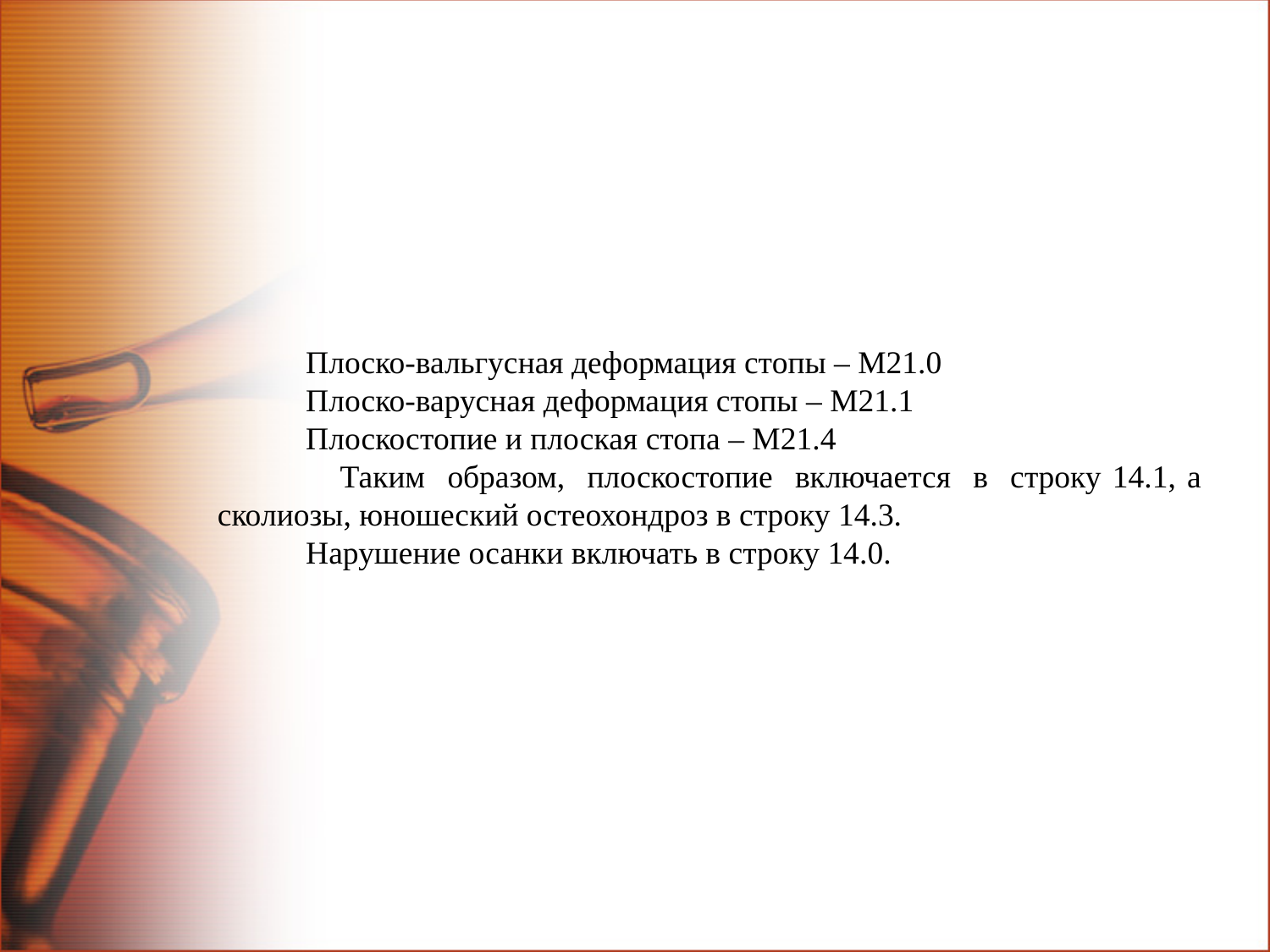

Плоско-вальгусная деформация стопы – М21.0
           Плоско-варусная деформация стопы – М21.1
           Плоскостопие и плоская стопа – М21.4
           Таким  образом,  плоскостопие  включается  в  строку 14.1, а сколиозы, юношеский остеохондроз в строку 14.3.
           Нарушение осанки включать в строку 14.0.